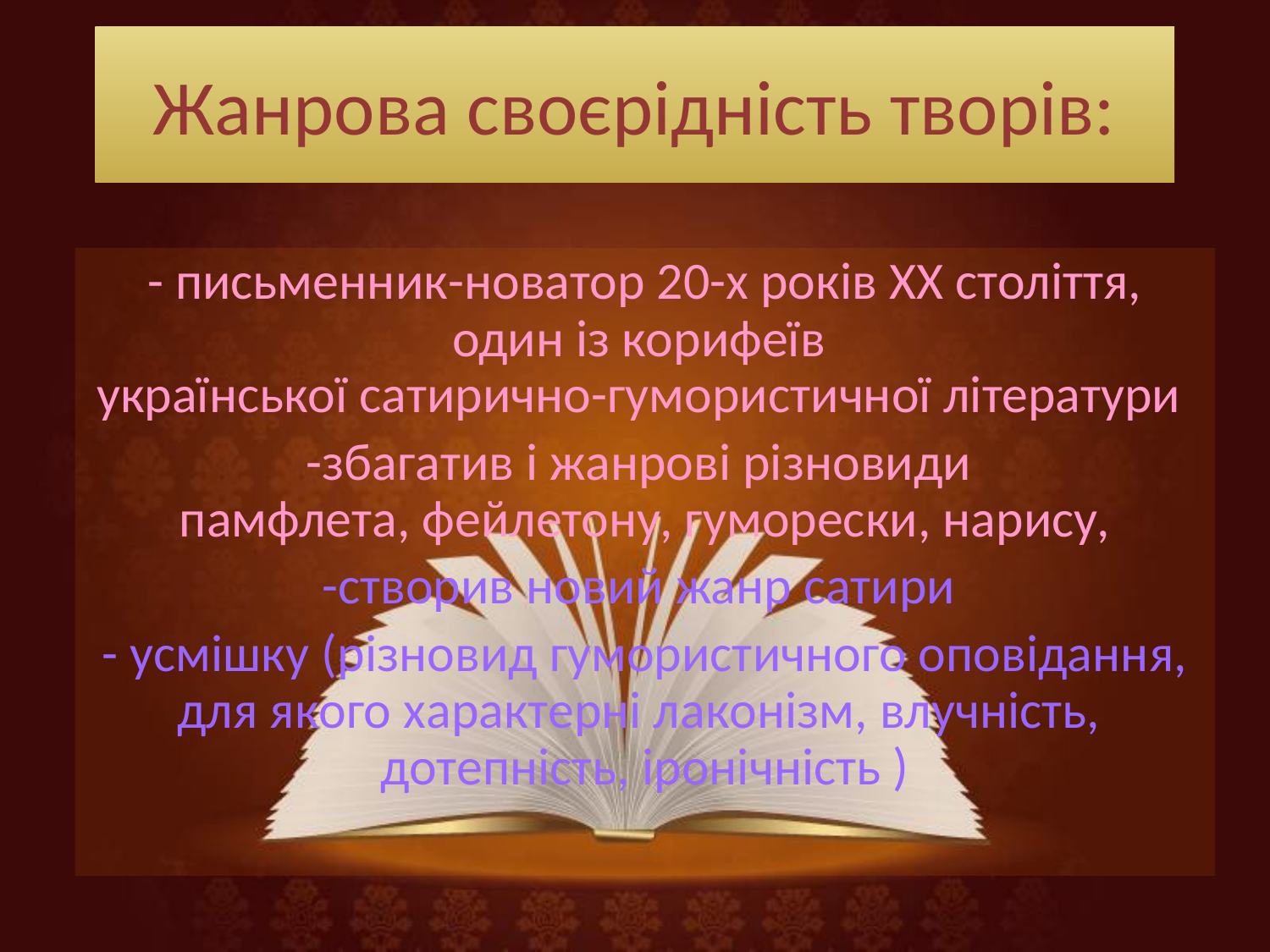

# Жанрова своєрідність творів:
- письменник-новатор 20-х рокiв XX столiття, один iз корифеïв 
украïнськоï сатирично-гумористичноï лiтератури
-збагатив i жанровi рiзновиди 
памфлета, фейлетону, гуморески, нарису,
-створив новий жанр сатири
- усмiшку (рiзновид гумористичного оповiдання, для якого характернi лаконiзм, влучнiсть, 
дотепнiсть, iронiчнiсть )